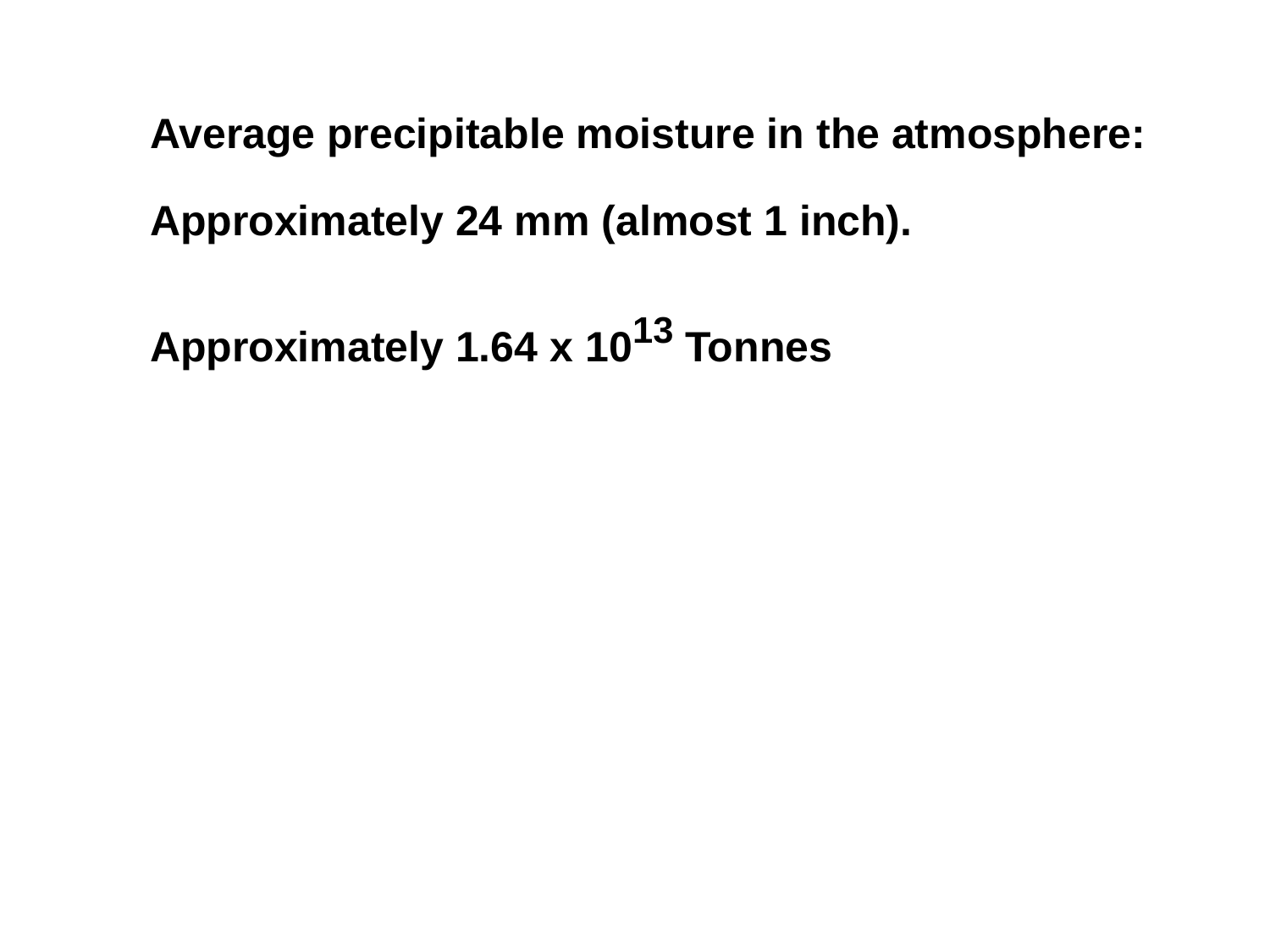

Average precipitable moisture in the atmosphere:
Approximately 24 mm (almost 1 inch).
Approximately 1.64 x 1013 Tonnes